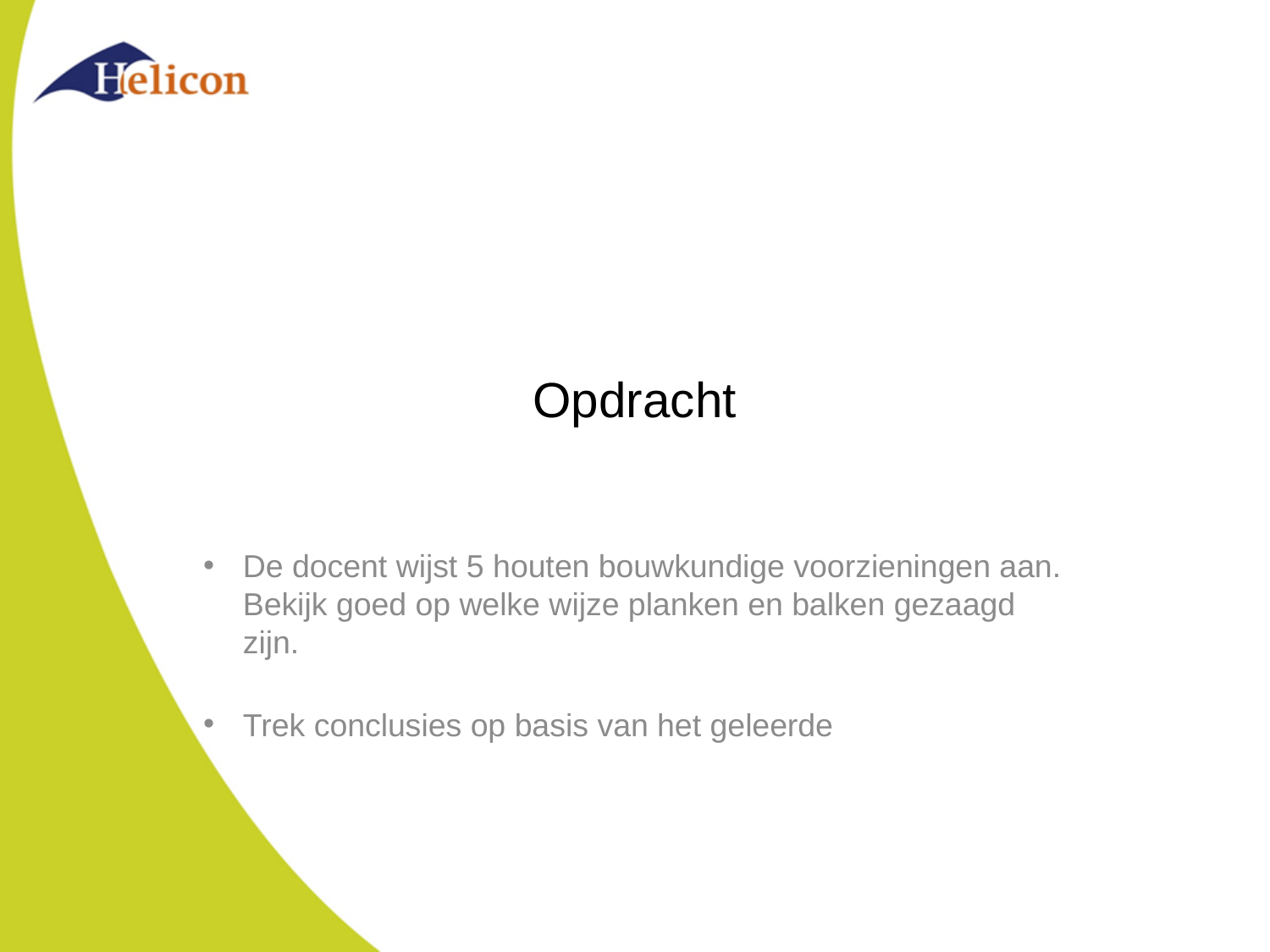

# Opdracht
De docent wijst 5 houten bouwkundige voorzieningen aan. Bekijk goed op welke wijze planken en balken gezaagd zijn.
Trek conclusies op basis van het geleerde